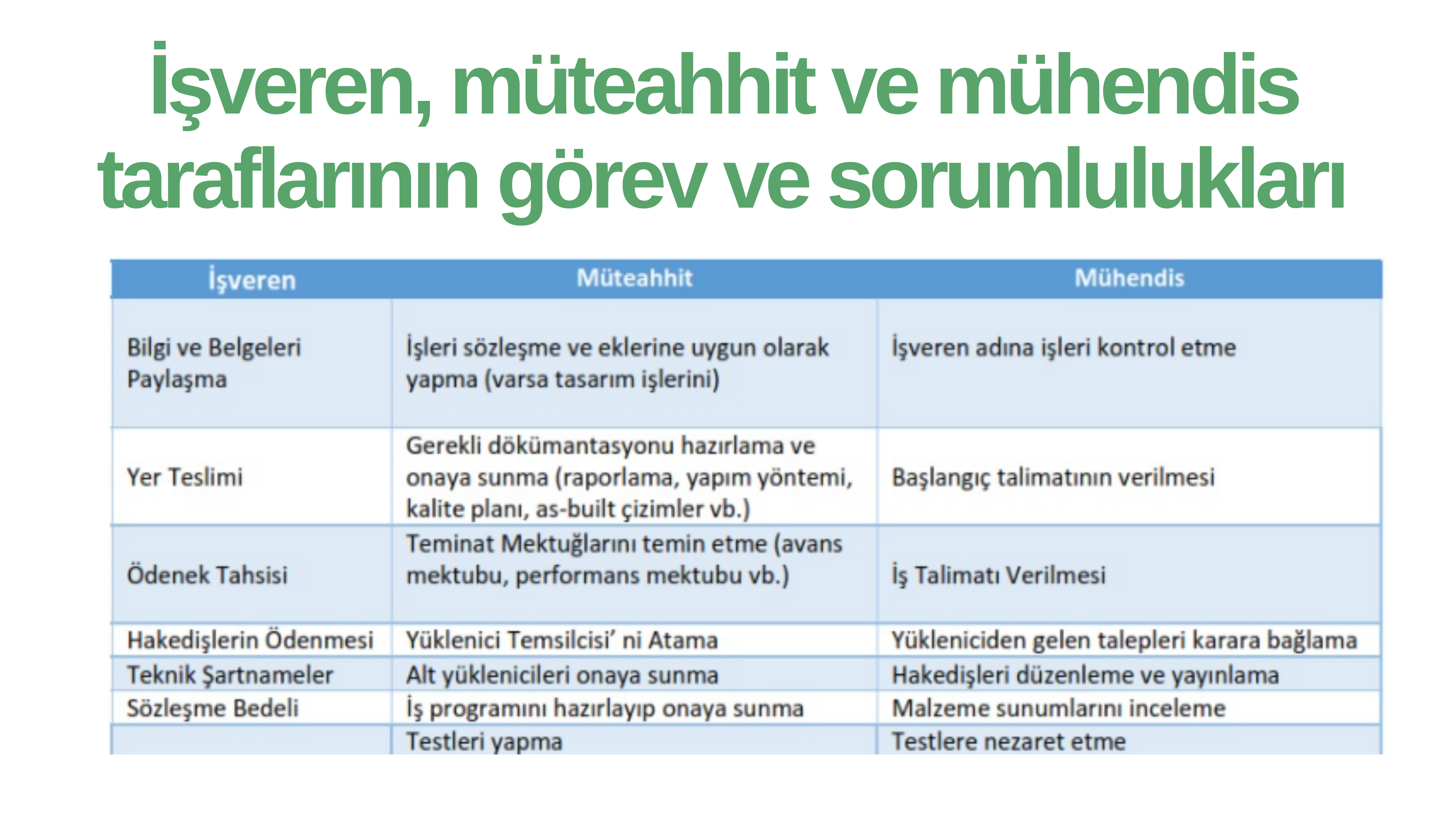

İşveren, müteahhit ve mühendis taraflarının görev ve sorumlulukları